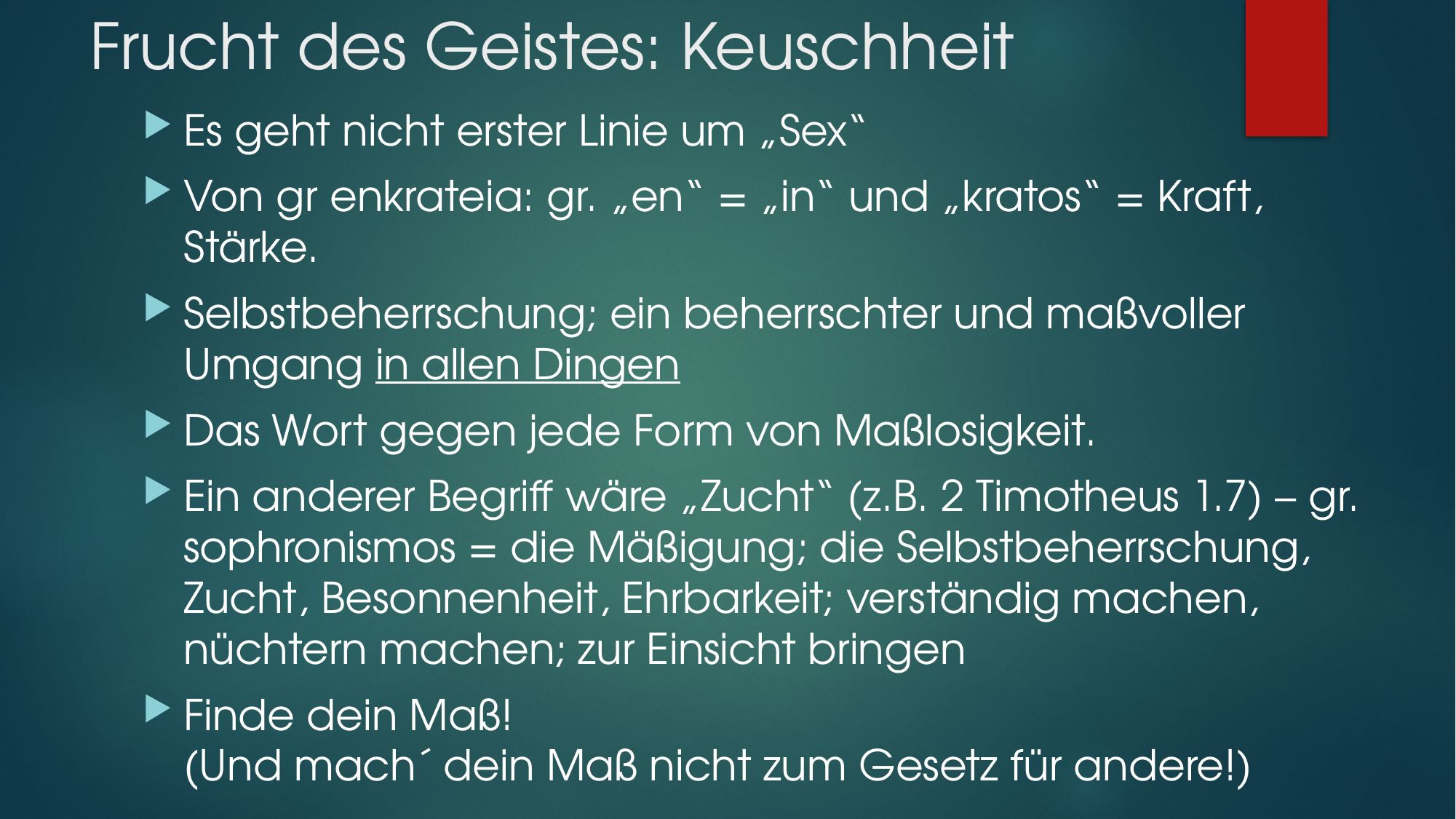

# Frucht des Geistes: Keuschheit
Es geht nicht erster Linie um „Sex“
Von gr enkrateia: gr. „en“ = „in“ und „kratos“ = Kraft, Stärke.
Selbstbeherrschung; ein beherrschter und maßvoller Umgang in allen Dingen
Das Wort gegen jede Form von Maßlosigkeit.
Ein anderer Begriff wäre „Zucht“ (z.B. 2 Timotheus 1.7) – gr. sophronismos = die Mäßigung; die Selbstbeherrschung, Zucht, Besonnenheit, Ehrbarkeit; verständig machen, nüchtern machen; zur Einsicht bringen
Finde dein Maß!
(Und mach´ dein Maß nicht zum Gesetz für andere!)